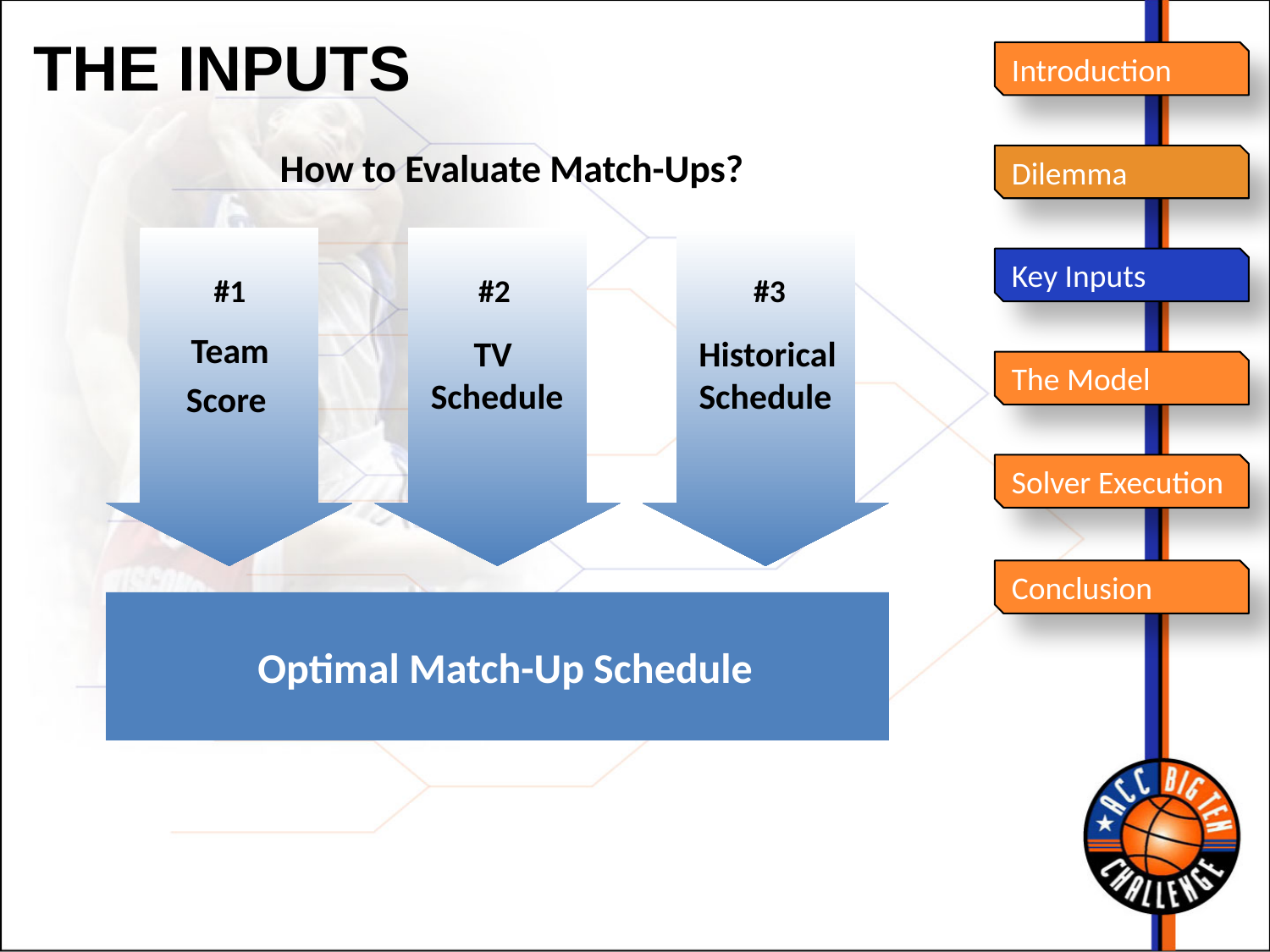

The inputs
Introduction
How to Evaluate Match-Ups?
Dilemma
    Team
   Score
      TV Schedule
Historical Schedule
Key Inputs
#1
#2
#3
The Model
Solver Execution
Conclusion
Optimal Match-Up Schedule